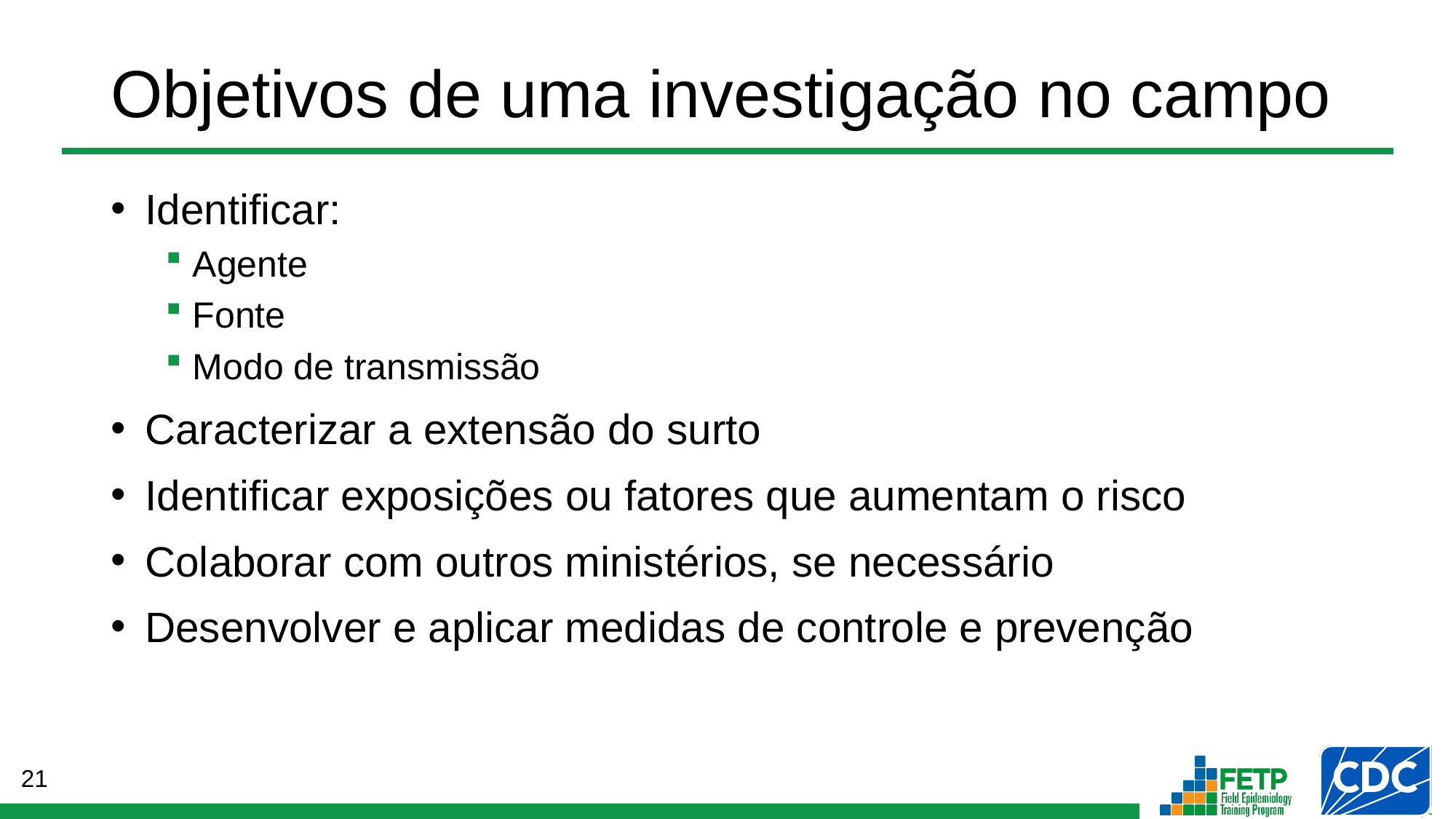

# Objetivos de uma investigação no campo
Identificar:
Agente
Fonte
Modo de transmissão
Caracterizar a extensão do surto
Identificar exposições ou fatores que aumentam o risco
Colaborar com outros ministérios, se necessário
Desenvolver e aplicar medidas de controle e prevenção